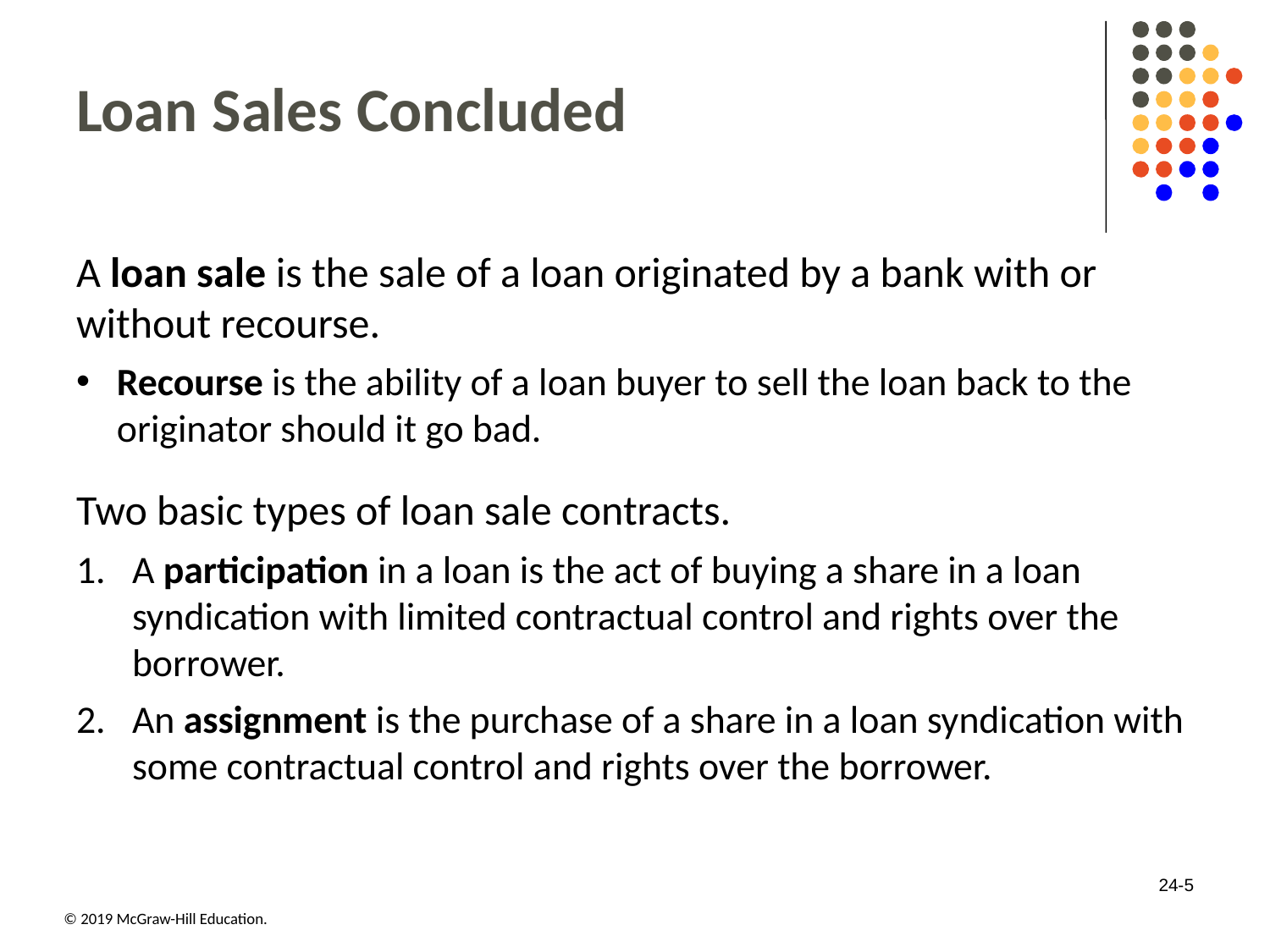

# Loan Sales Concluded
A loan sale is the sale of a loan originated by a bank with or without recourse.
Recourse is the ability of a loan buyer to sell the loan back to the originator should it go bad.
Two basic types of loan sale contracts.
A participation in a loan is the act of buying a share in a loan syndication with limited contractual control and rights over the borrower.
An assignment is the purchase of a share in a loan syndication with some contractual control and rights over the borrower.
24-5